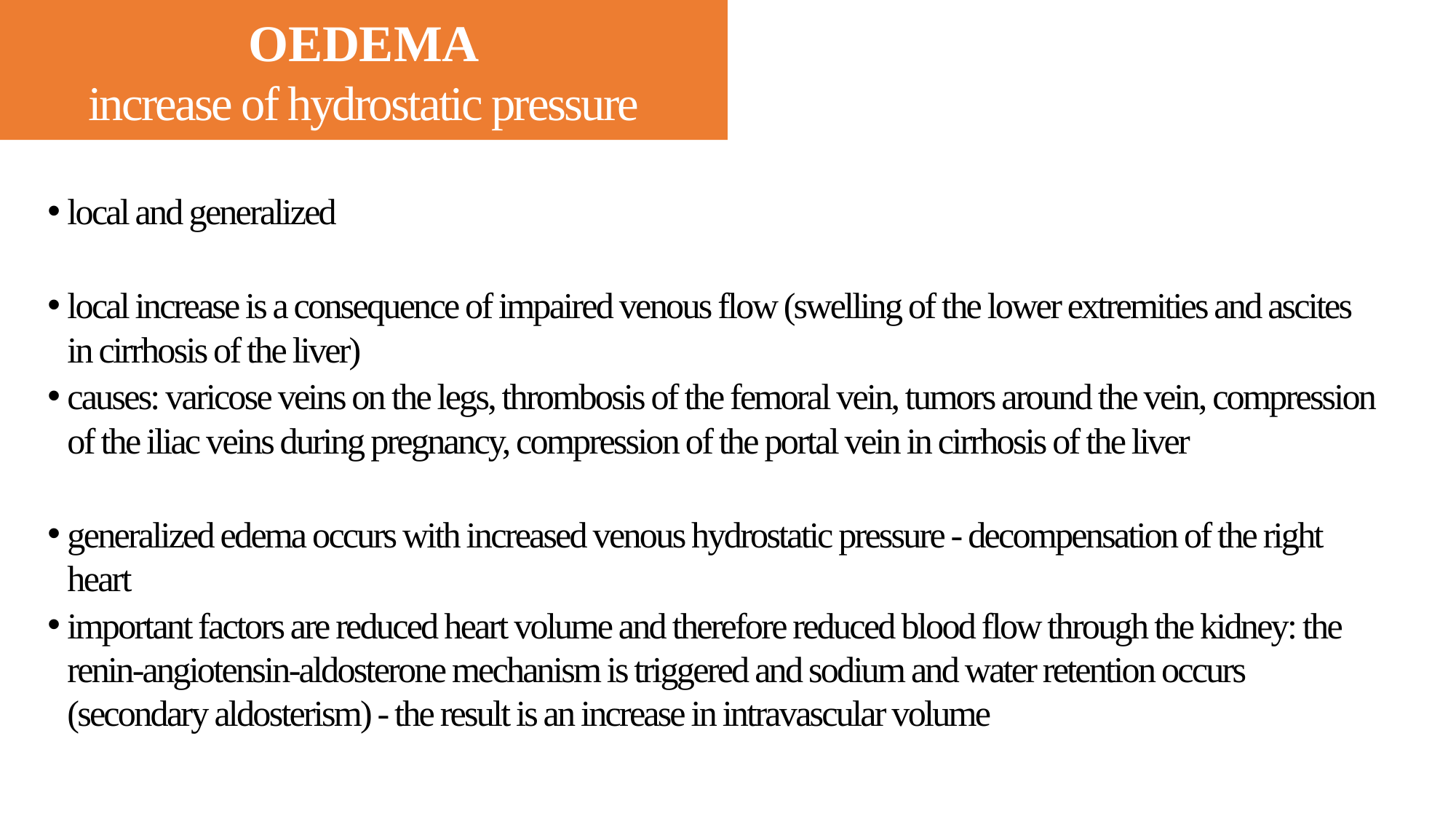

OEDEMA
increase of hydrostatic pressure
local and generalized

local increase is a consequence of impaired venous flow (swelling of the lower extremities and ascites in cirrhosis of the liver)
causes: varicose veins on the legs, thrombosis of the femoral vein, tumors around the vein, compression of the iliac veins during pregnancy, compression of the portal vein in cirrhosis of the liver

generalized edema occurs with increased venous hydrostatic pressure - decompensation of the right heart
important factors are reduced heart volume and therefore reduced blood flow through the kidney: the renin-angiotensin-aldosterone mechanism is triggered and sodium and water retention occurs (secondary aldosterism) - the result is an increase in intravascular volume